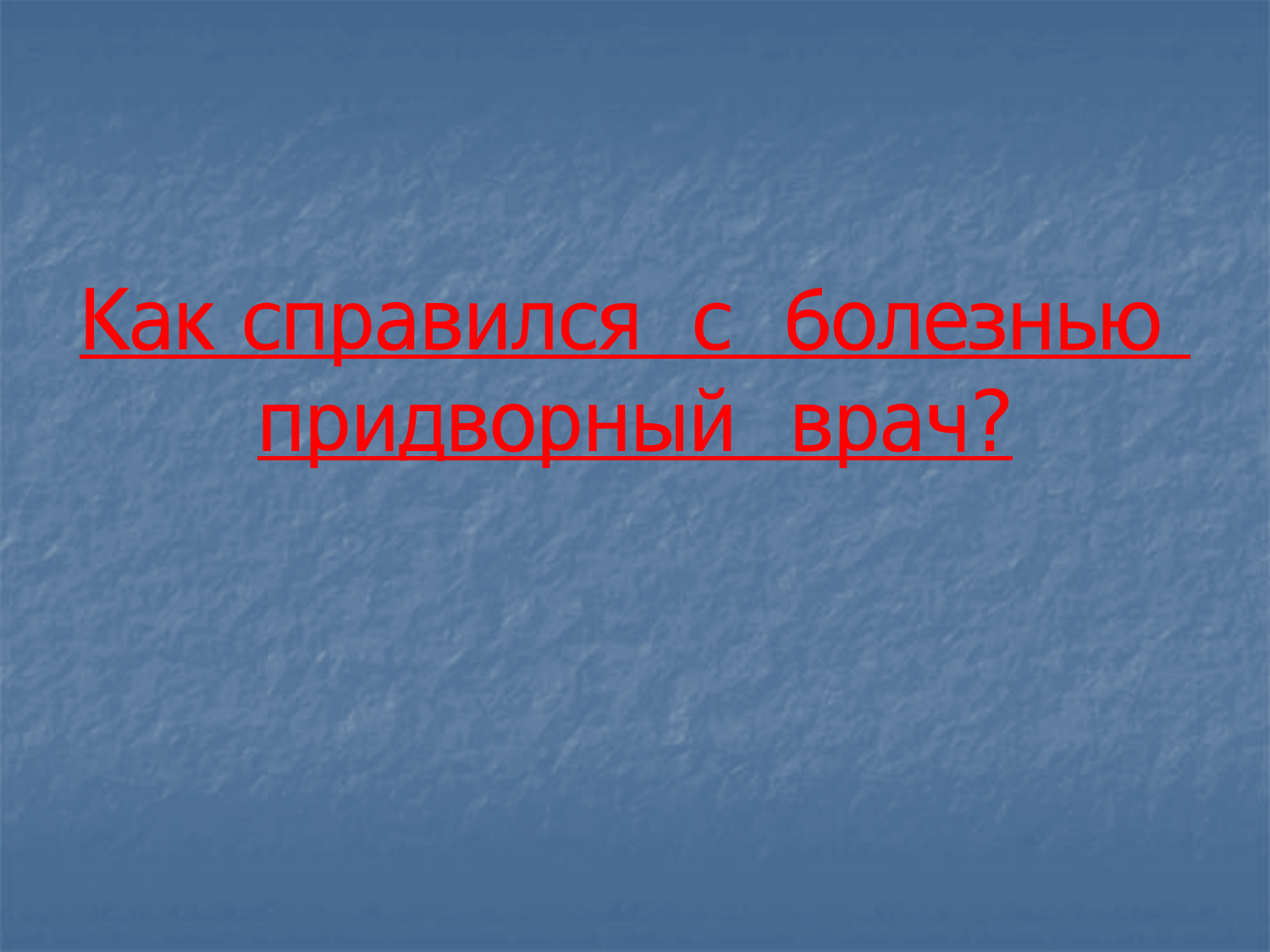

# Как справился  с  болезнью  придворный  врач?